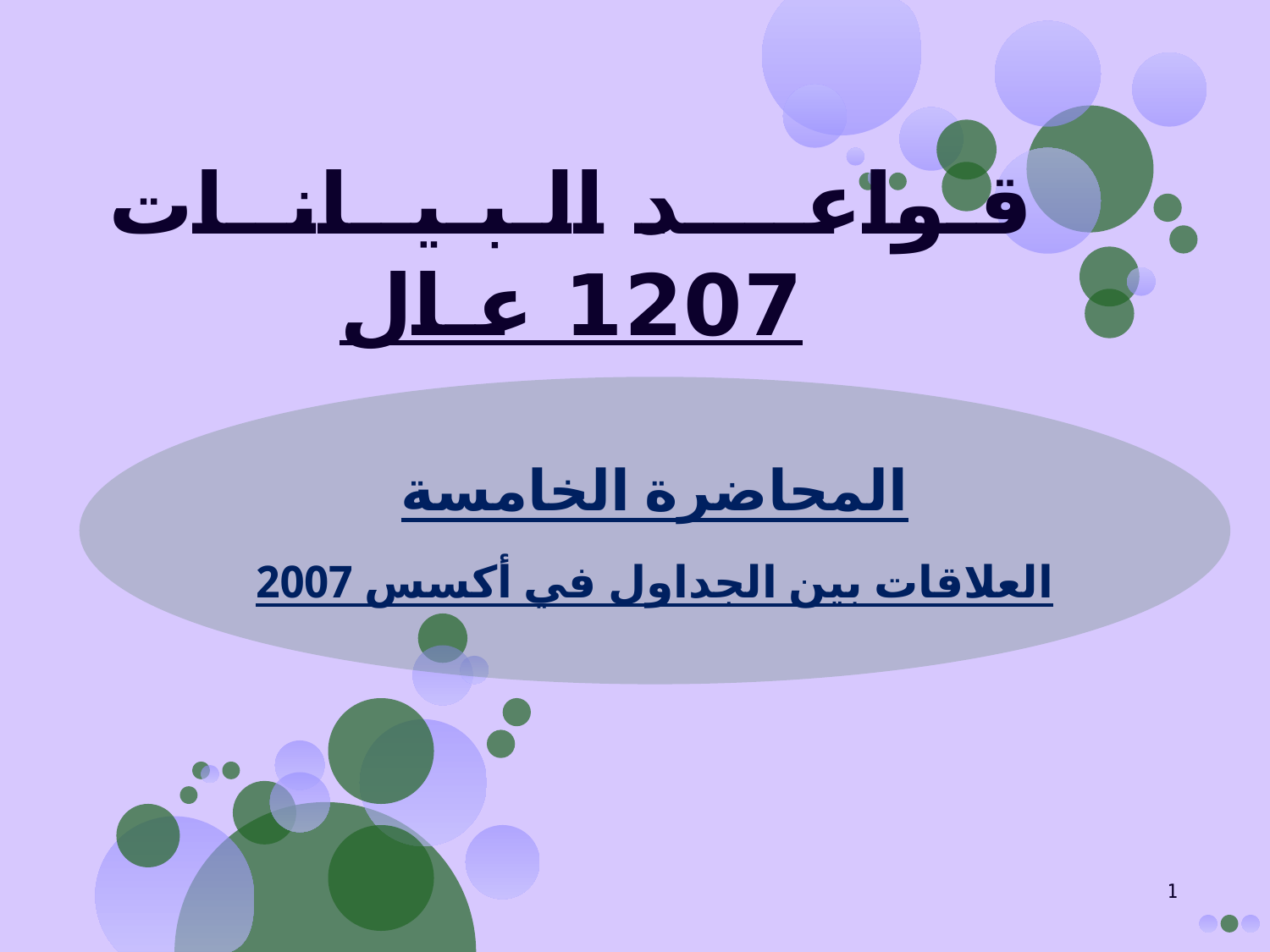

قـواعــــد الـبـيــانــات
1207 عـال
المحاضرة الخامسة
العلاقات بين الجداول في أكسس 2007
1